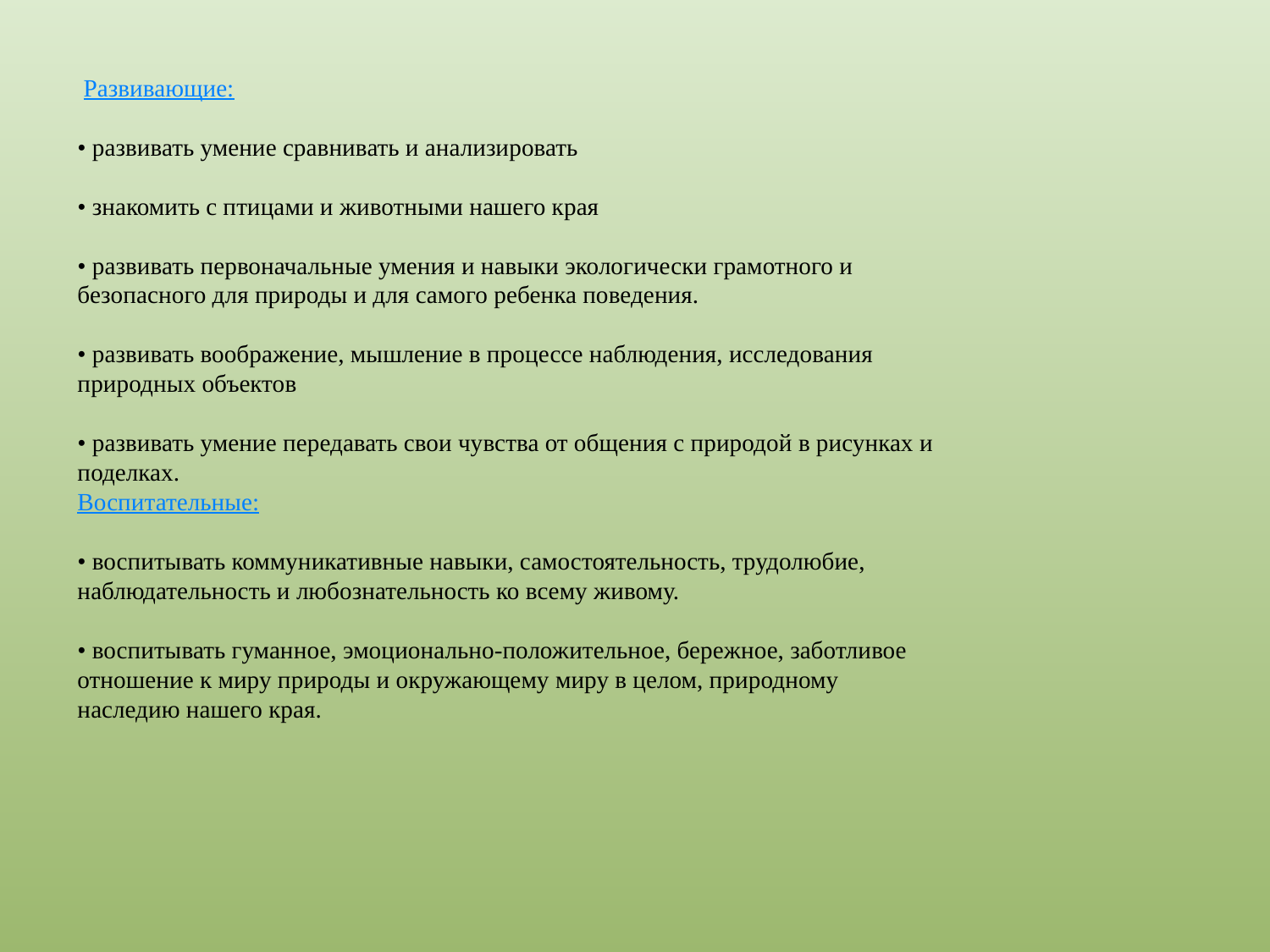

Развивающие:

• развивать умение сравнивать и анализировать

• знакомить с птицами и животными нашего края

• развивать первоначальные умения и навыки экологически грамотного и безопасного для природы и для самого ребенка поведения.

• развивать воображение, мышление в процессе наблюдения, исследования природных объектов

• развивать умение передавать свои чувства от общения с природой в рисунках и поделках.
Воспитательные:

• воспитывать коммуникативные навыки, самостоятельность, трудолюбие, наблюдательность и любознательность ко всему живому.

• воспитывать гуманное, эмоционально-положительное, бережное, заботливое отношение к миру природы и окружающему миру в целом, природному наследию нашего края.